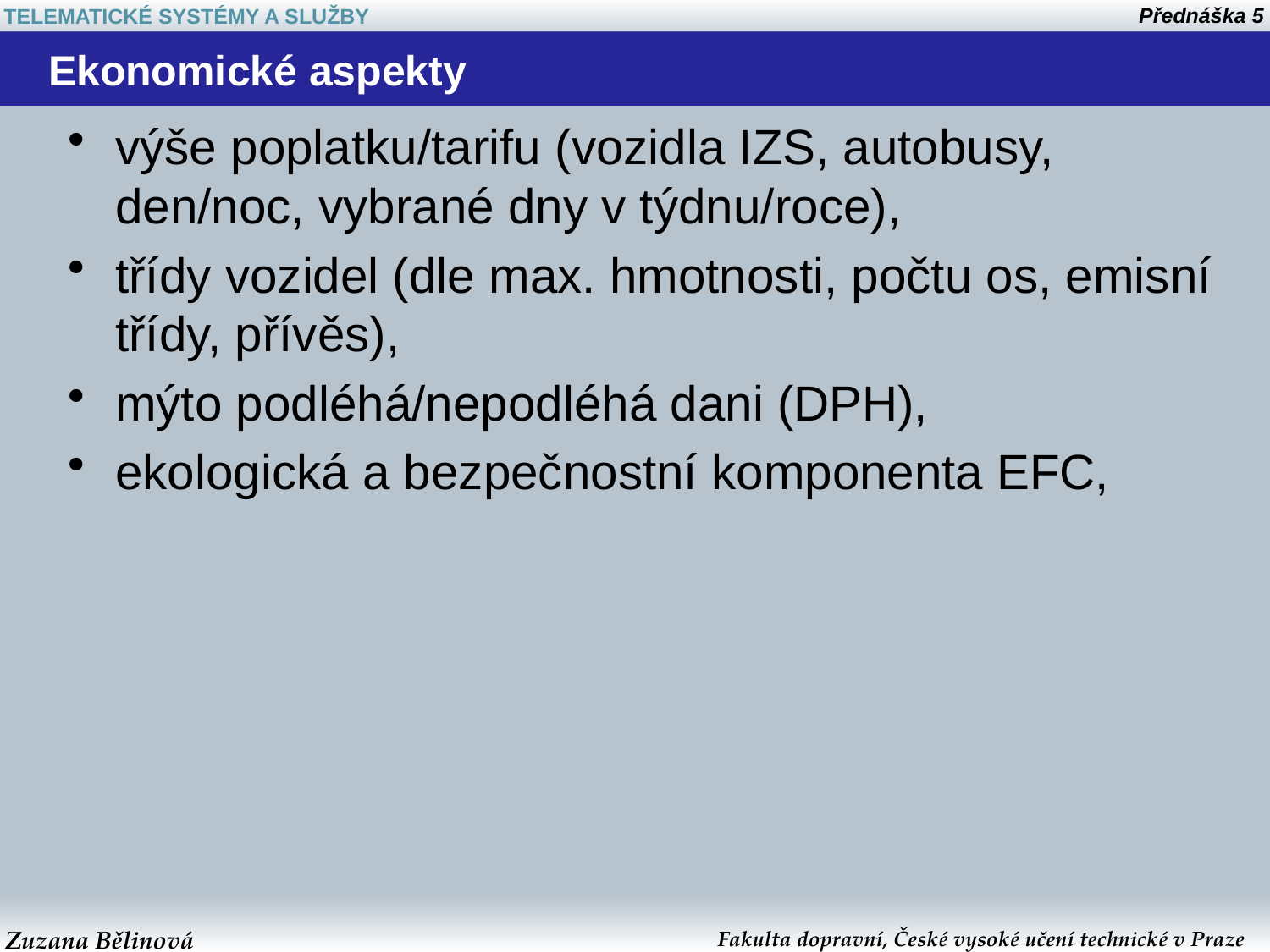

# Ekonomické aspekty
výše poplatku/tarifu (vozidla IZS, autobusy, den/noc, vybrané dny v týdnu/roce),
třídy vozidel (dle max. hmotnosti, počtu os, emisní třídy, přívěs),
mýto podléhá/nepodléhá dani (DPH),
ekologická a bezpečnostní komponenta EFC,